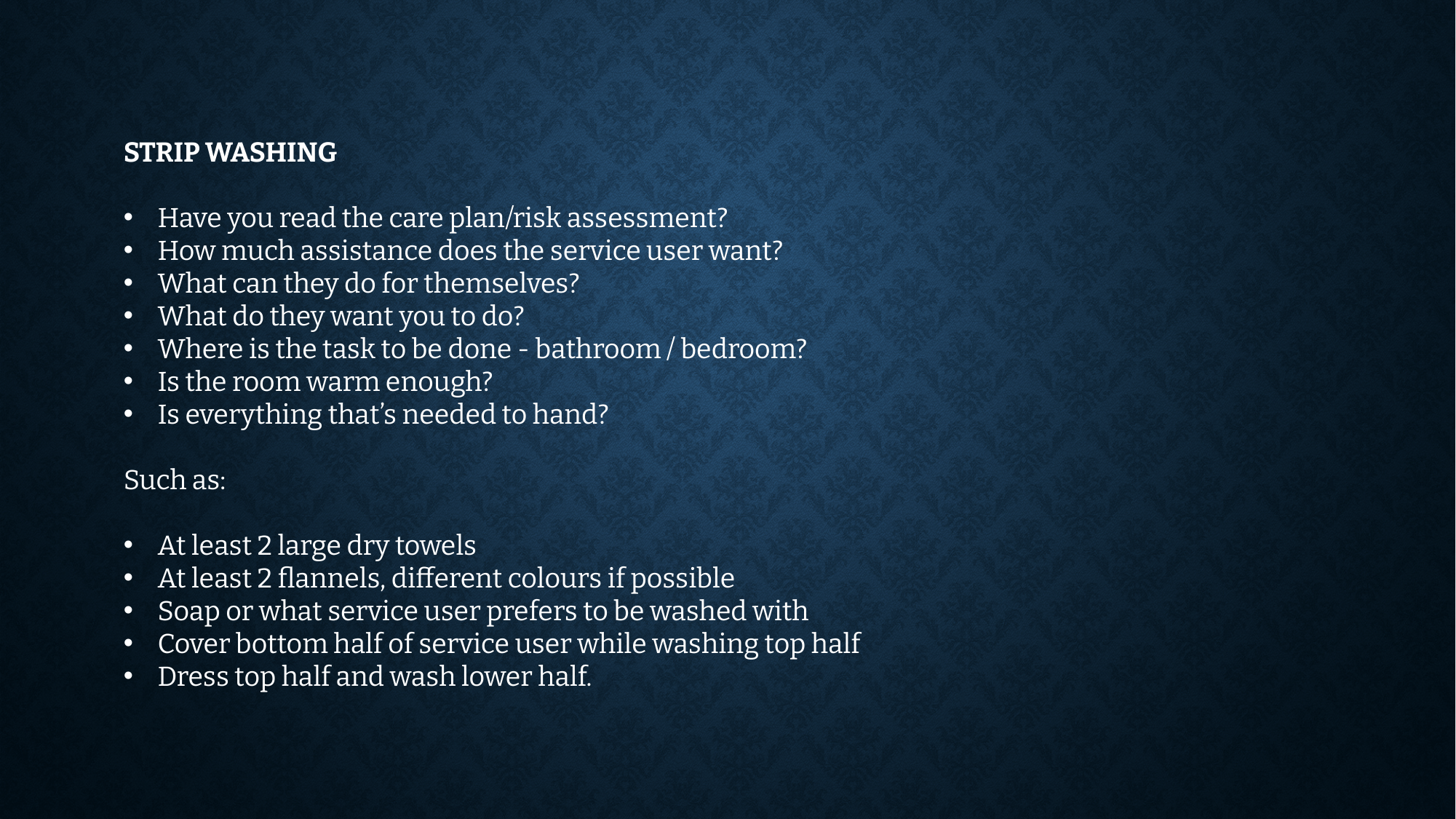

STRIP WASHING

Have you read the care plan/risk assessment?
How much assistance does the service user want?
What can they do for themselves?
What do they want you to do?
Where is the task to be done - bathroom / bedroom?
Is the room warm enough?
Is everything that’s needed to hand?

Such as:

At least 2 large dry towels
At least 2 flannels, different colours if possible
Soap or what service user prefers to be washed with
Cover bottom half of service user while washing top half
Dress top half and wash lower half.